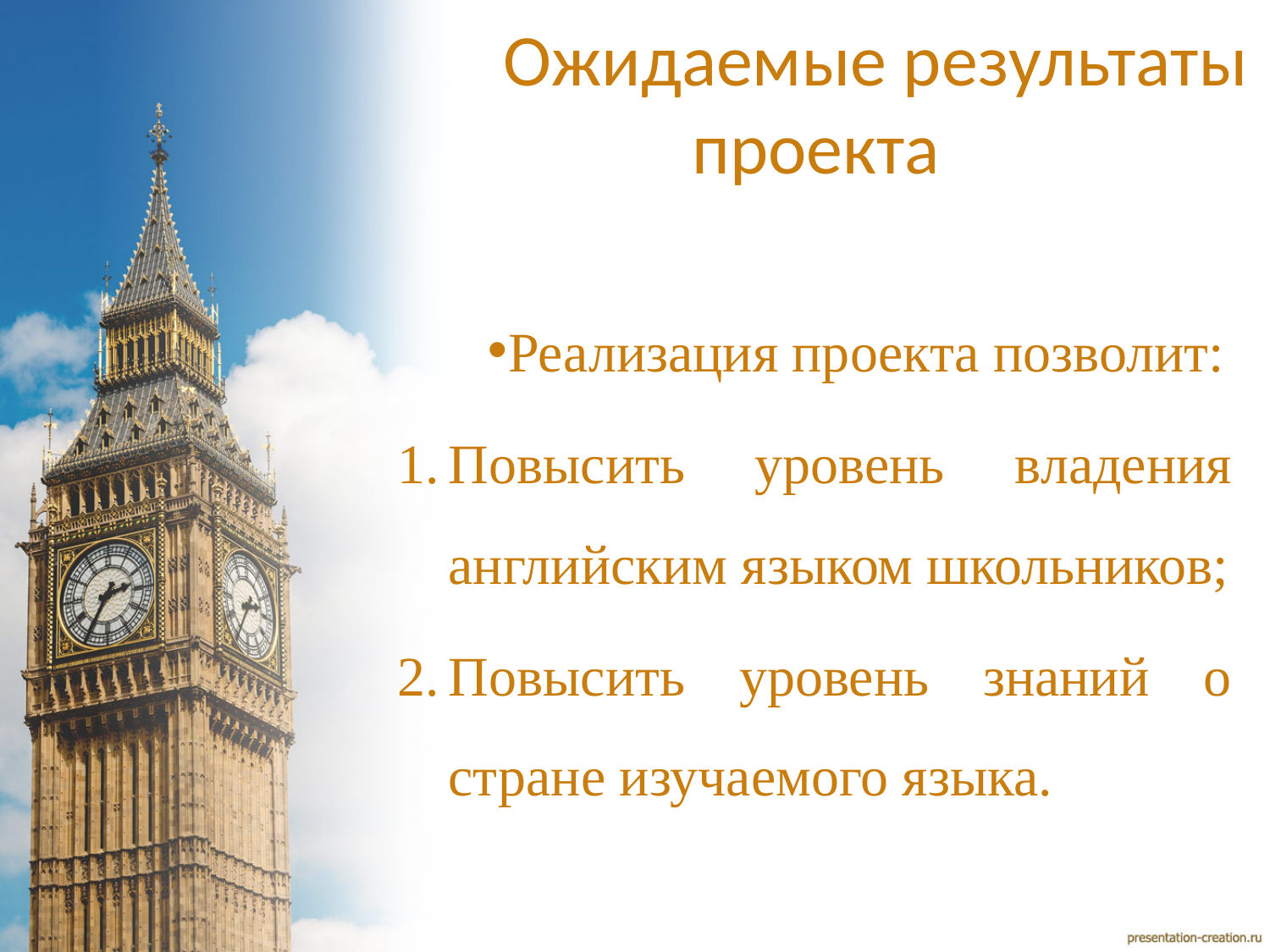

# Ожидаемые результаты проекта
Реализация проекта позволит:
Повысить уровень владения английским языком школьников;
Повысить уровень знаний о стране изучаемого языка.